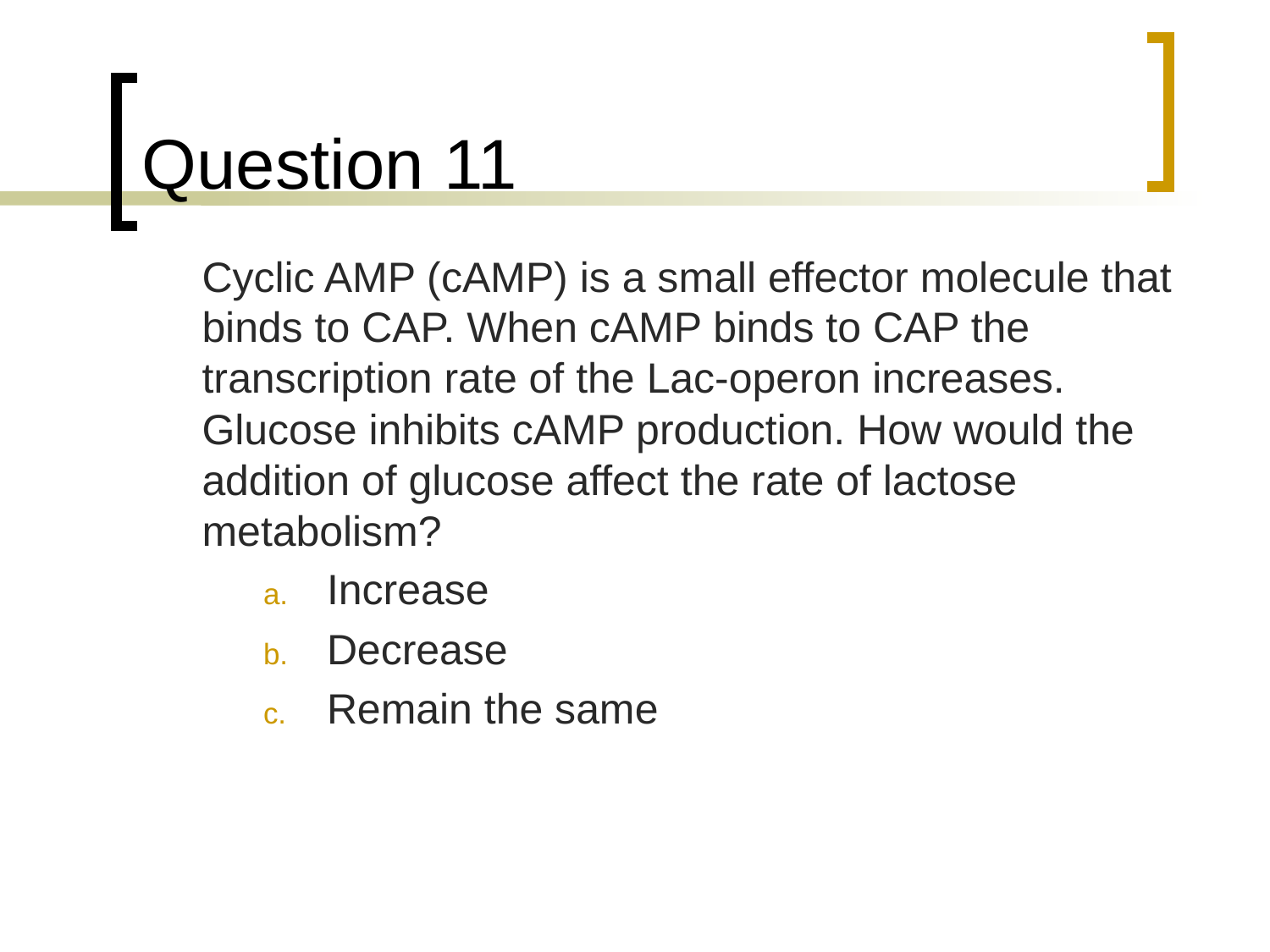

# Question 11
	Cyclic AMP (cAMP) is a small effector molecule that binds to CAP. When cAMP binds to CAP the transcription rate of the Lac-operon increases. Glucose inhibits cAMP production. How would the addition of glucose affect the rate of lactose metabolism?
Increase
Decrease
Remain the same